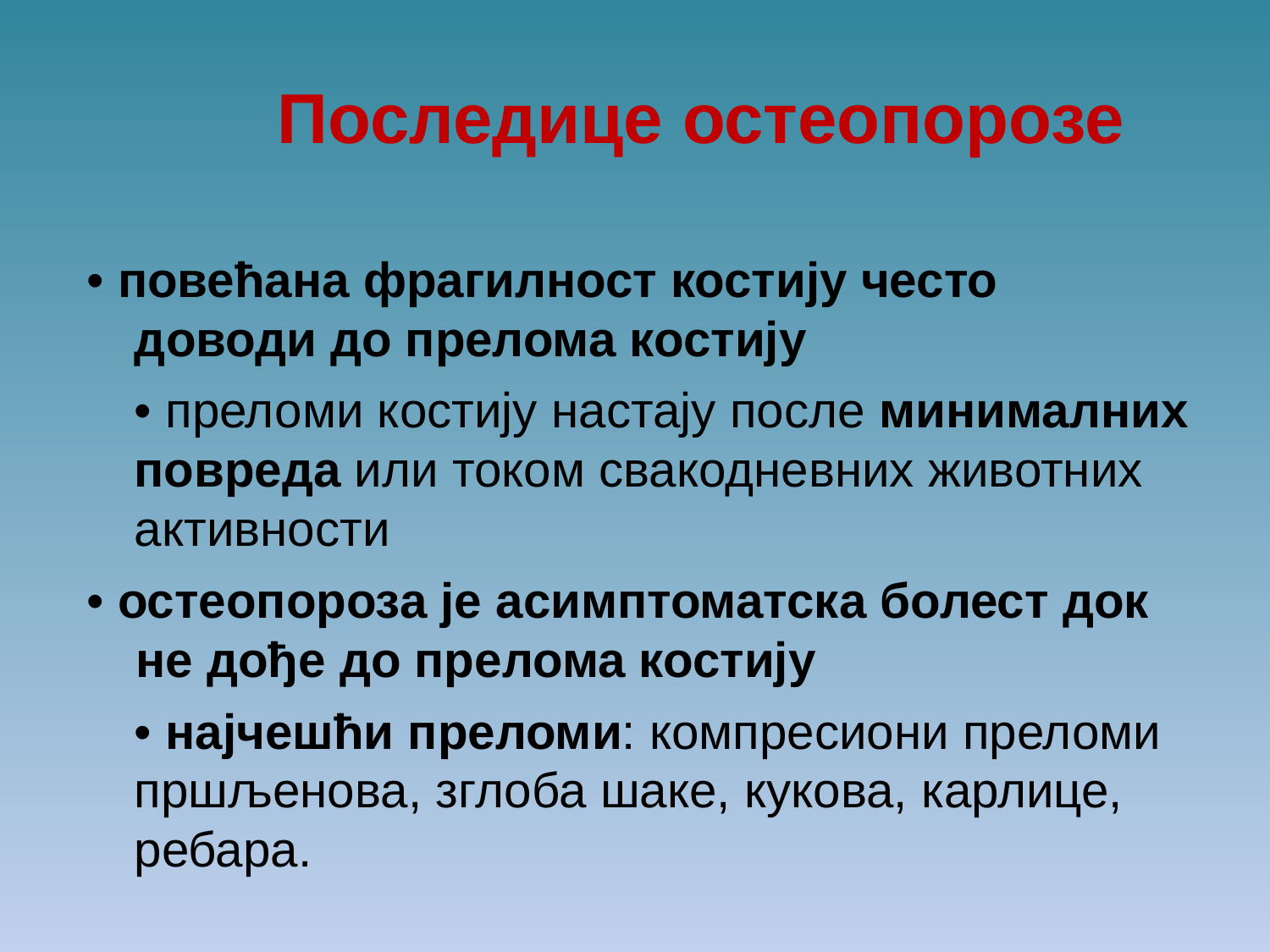

Последице остеопорозе
• повећана фрагилност костију често
доводи до прелома костију
• преломи костију настају после минималних
повреда или током свакодневних животних
активности
• остеопороза је асимптоматска болест док
не дође до прелома костију
• најчешћи преломи: компресиони преломи
пршљенова, зглоба шаке, кукова, карлице,
ребара.